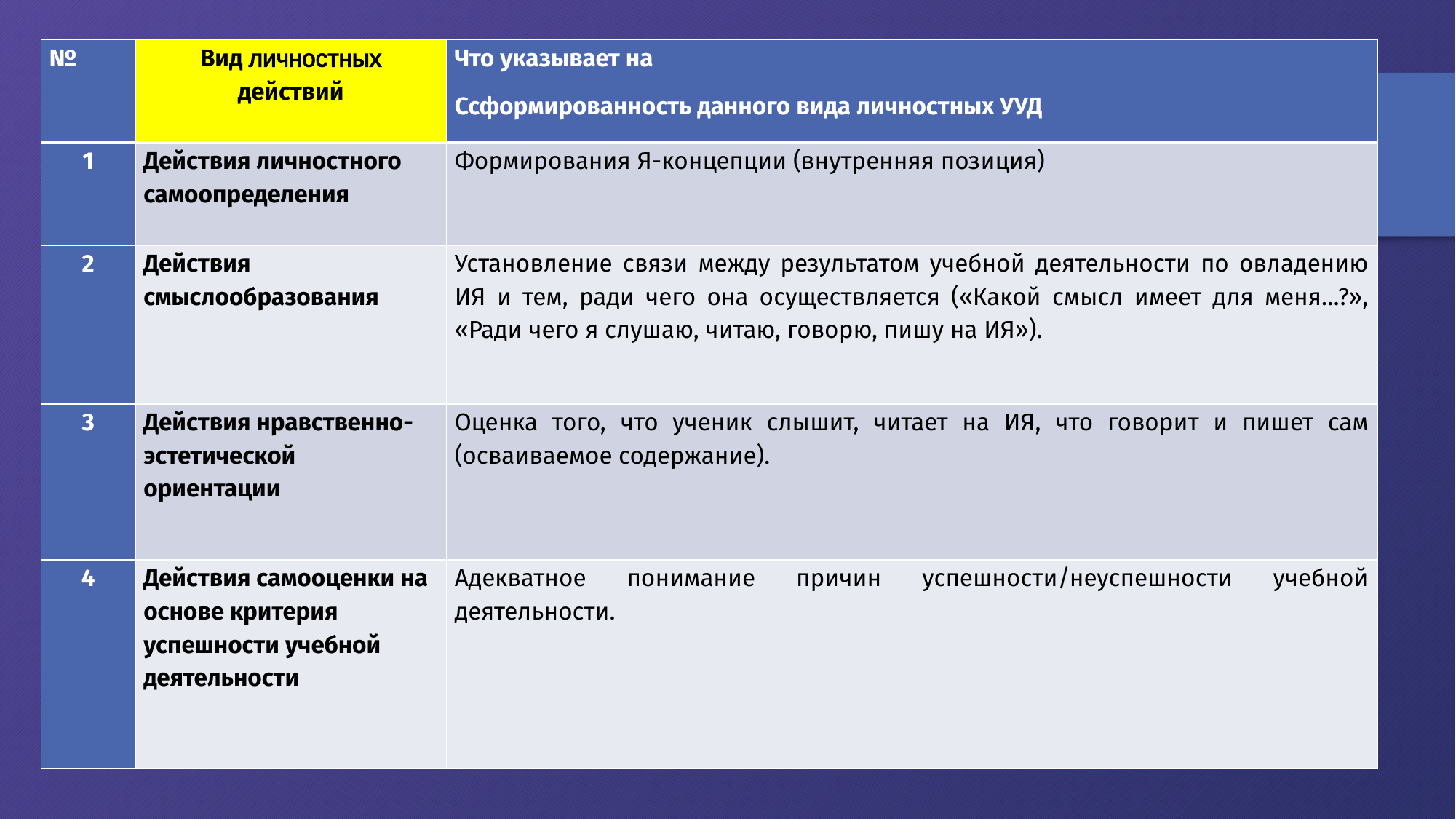

| № | Вид личностных действий | Что указывает на Ссформированность данного вида личностных УУД |
| --- | --- | --- |
| 1 | Действия личностного самоопределения | Формирования Я-концепции (внутренняя позиция) |
| 2 | Действия смыслообразования | Установление связи между результатом учебной деятельности по овладению ИЯ и тем, ради чего она осуществляется («Какой смысл имеет для меня…?», «Ради чего я слушаю, читаю, говорю, пишу на ИЯ»). |
| 3 | Действия нравственно-эстетической ориентации | Оценка того, что ученик слышит, читает на ИЯ, что говорит и пишет сам (осваиваемое содержание). |
| 4 | Действия самооценки на основе критерия успешности учебной деятельности | Адекватное понимание причин успешности/неуспешности учебной деятельности. |